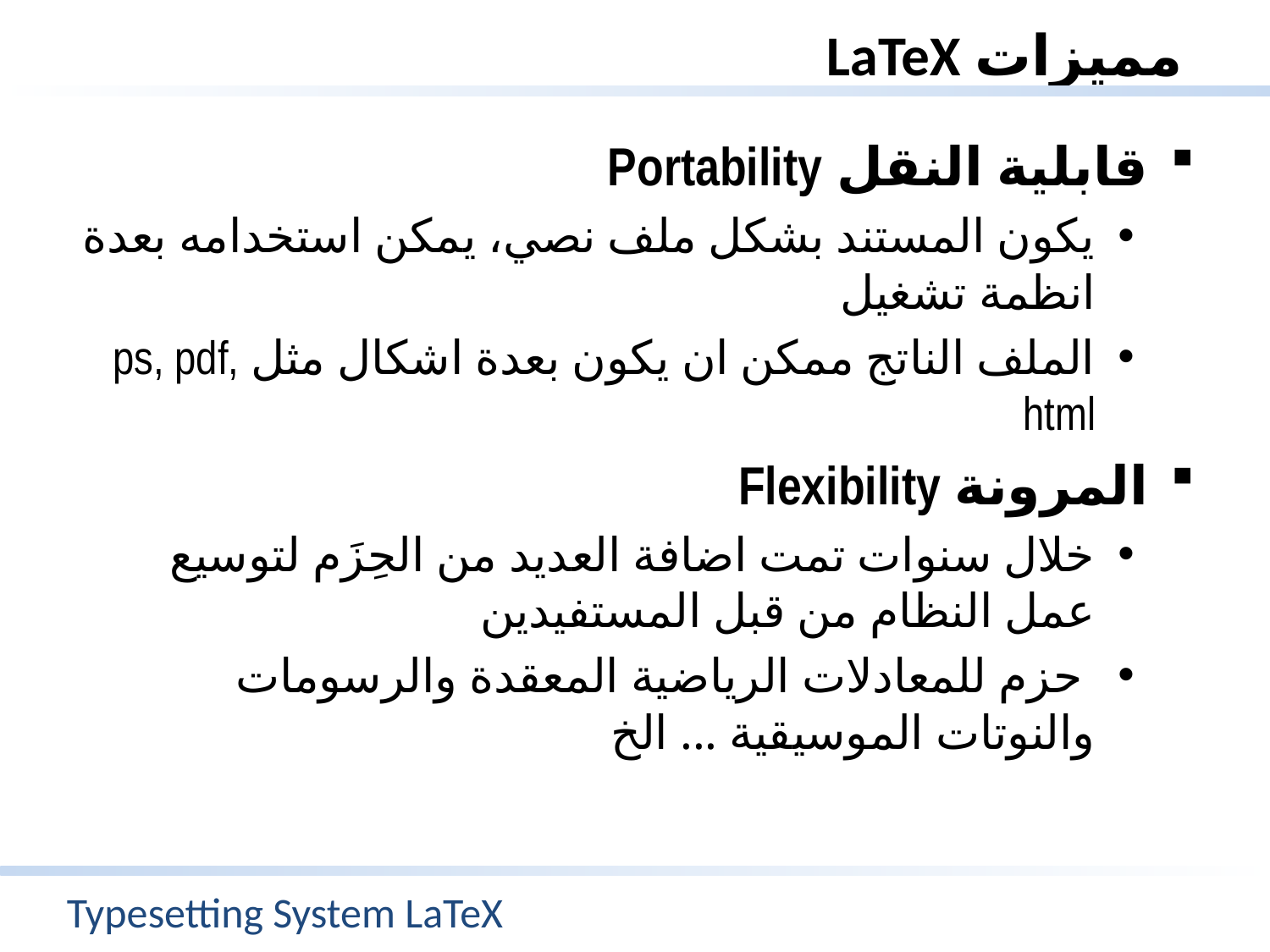

# مميزات LaTeX

قابلية النقل Portability
يكون المستند بشكل ملف نصي، يمكن استخدامه بعدة انظمة تشغيل
الملف الناتج ممكن ان يكون بعدة اشكال مثل ps, pdf, html
المرونة Flexibility
خلال سنوات تمت اضافة العديد من الحِزَم لتوسيع عمل النظام من قبل المستفيدين
 حزم للمعادلات الرياضية المعقدة والرسومات والنوتات الموسيقية ... الخ

Typesetting System LaTeX